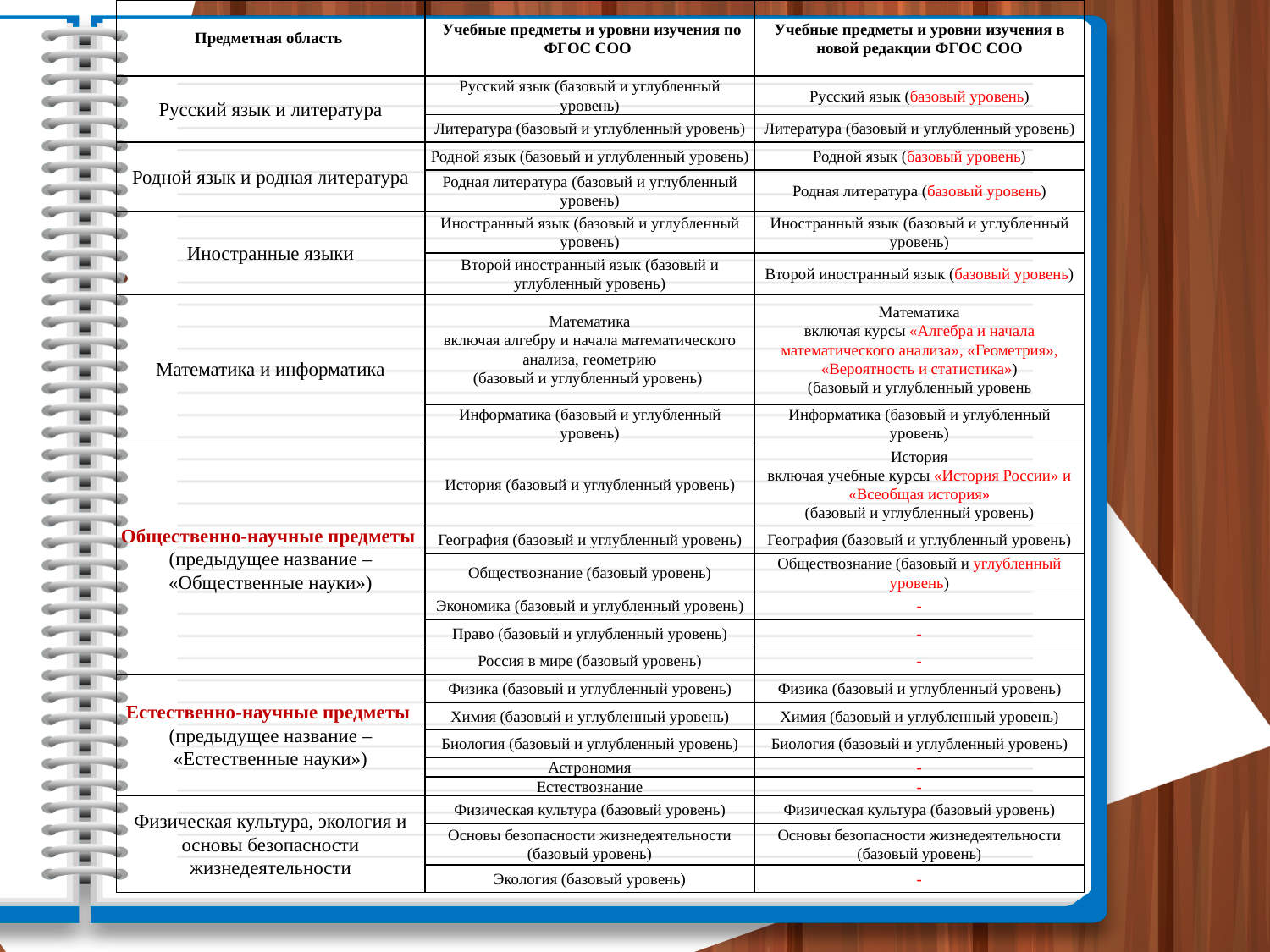

| Предметная область | Учебные предметы и уровни изучения по ФГОС СОО | Учебные предметы и уровни изучения в новой редакции ФГОС СОО |
| --- | --- | --- |
| Русский язык и литература | Русский язык (базовый и углубленный уровень) | Русский язык (базовый уровень) |
|  | Литература (базовый и углубленный уровень) | Литература (базовый и углубленный уровень) |
| Родной язык и родная литература | Родной язык (базовый и углубленный уровень) | Родной язык (базовый уровень) |
|  | Родная литература (базовый и углубленный уровень) | Родная литература (базовый уровень) |
| Иностранные языки | Иностранный язык (базовый и углубленный уровень) | Иностранный язык (базовый и углубленный уровень) |
|  | Второй иностранный язык (базовый и углубленный уровень) | Второй иностранный язык (базовый уровень) |
| Математика и информатика | Математика включая алгебру и начала математического анализа, геометрию (базовый и углубленный уровень) | Математика включая курсы «Алгебра и начала математического анализа», «Геометрия», «Вероятность и статистика») (базовый и углубленный уровень |
|  | Информатика (базовый и углубленный уровень) | Информатика (базовый и углубленный уровень) |
| Общественно-научные предметы (предыдущее название – «Общественные науки») | История (базовый и углубленный уровень) | История включая учебные курсы «История России» и «Всеобщая история» (базовый и углубленный уровень) |
|  | География (базовый и углубленный уровень) | География (базовый и углубленный уровень) |
|  | Обществознание (базовый уровень) | Обществознание (базовый и углубленный уровень) |
|  | Экономика (базовый и углубленный уровень) | - |
|  | Право (базовый и углубленный уровень) | - |
|  | Россия в мире (базовый уровень) | - |
| Естественно-научные предметы (предыдущее название – «Естественные науки») | Физика (базовый и углубленный уровень) | Физика (базовый и углубленный уровень) |
|  | Химия (базовый и углубленный уровень) | Химия (базовый и углубленный уровень) |
|  | Биология (базовый и углубленный уровень) | Биология (базовый и углубленный уровень) |
|  | Астрономия | - |
|  | Естествознание | - |
| Физическая культура, экология и основы безопасности жизнедеятельности | Физическая культура (базовый уровень) | Физическая культура (базовый уровень) |
|  | Основы безопасности жизнедеятельности (базовый уровень) | Основы безопасности жизнедеятельности (базовый уровень) |
|  | Экология (базовый уровень) | - |